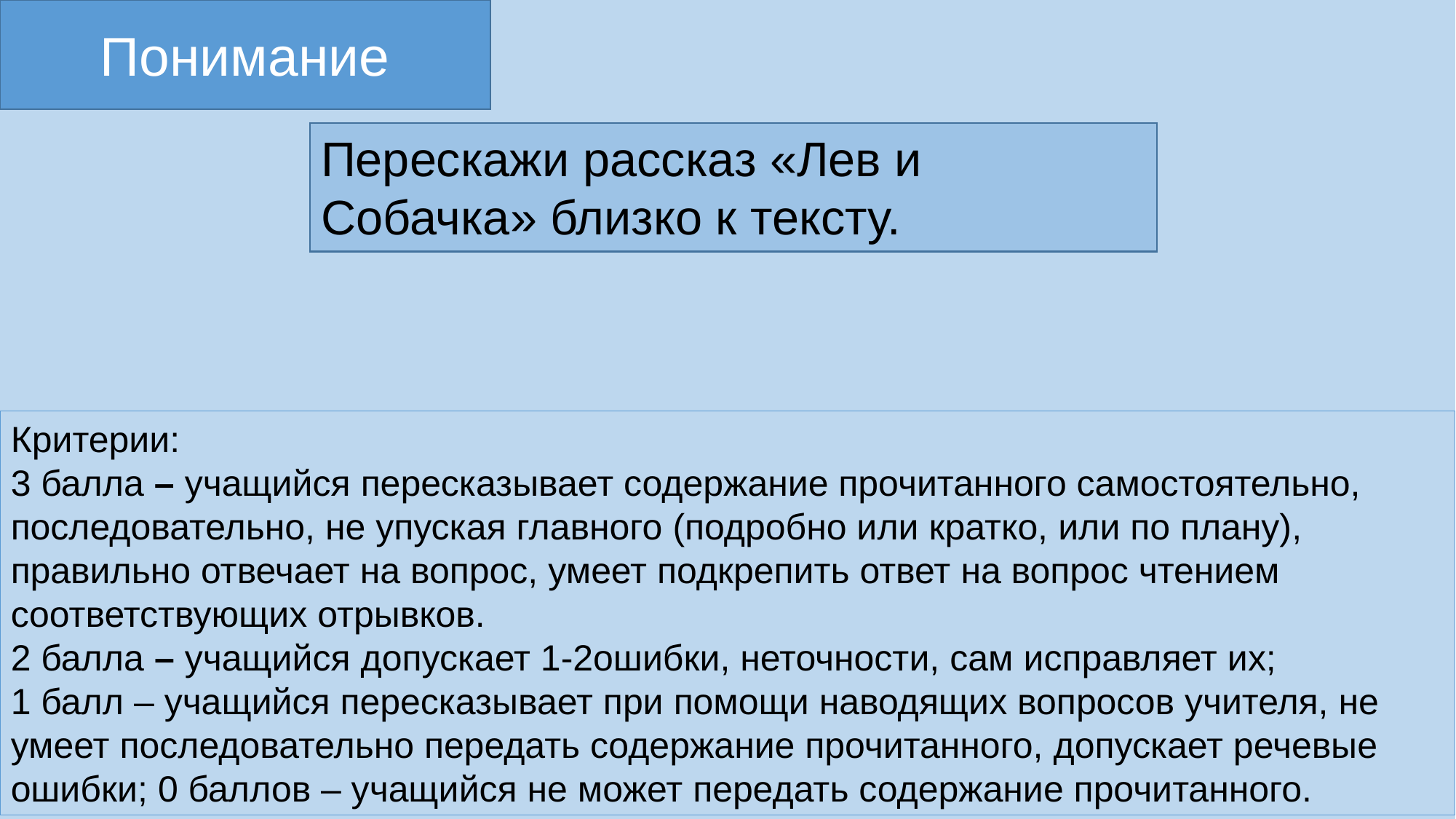

Понимание

Перескажи рассказ «Лев и Собачка» близко к тексту.
Критерии:
3 балла – учащийся пересказывает содержание прочитанного самостоятельно, последовательно, не упуская главного (подробно или кратко, или по плану), правильно отвечает на вопрос, умеет подкрепить ответ на вопрос чтением соответствующих отрывков.
2 балла – учащийся допускает 1-2ошибки, неточности, сам исправляет их;
1 балл – учащийся пересказывает при помощи наводящих вопросов учителя, не умеет последовательно передать содержание прочитанного, допускает речевые ошибки; 0 баллов – учащийся не может передать содержание прочитанного.